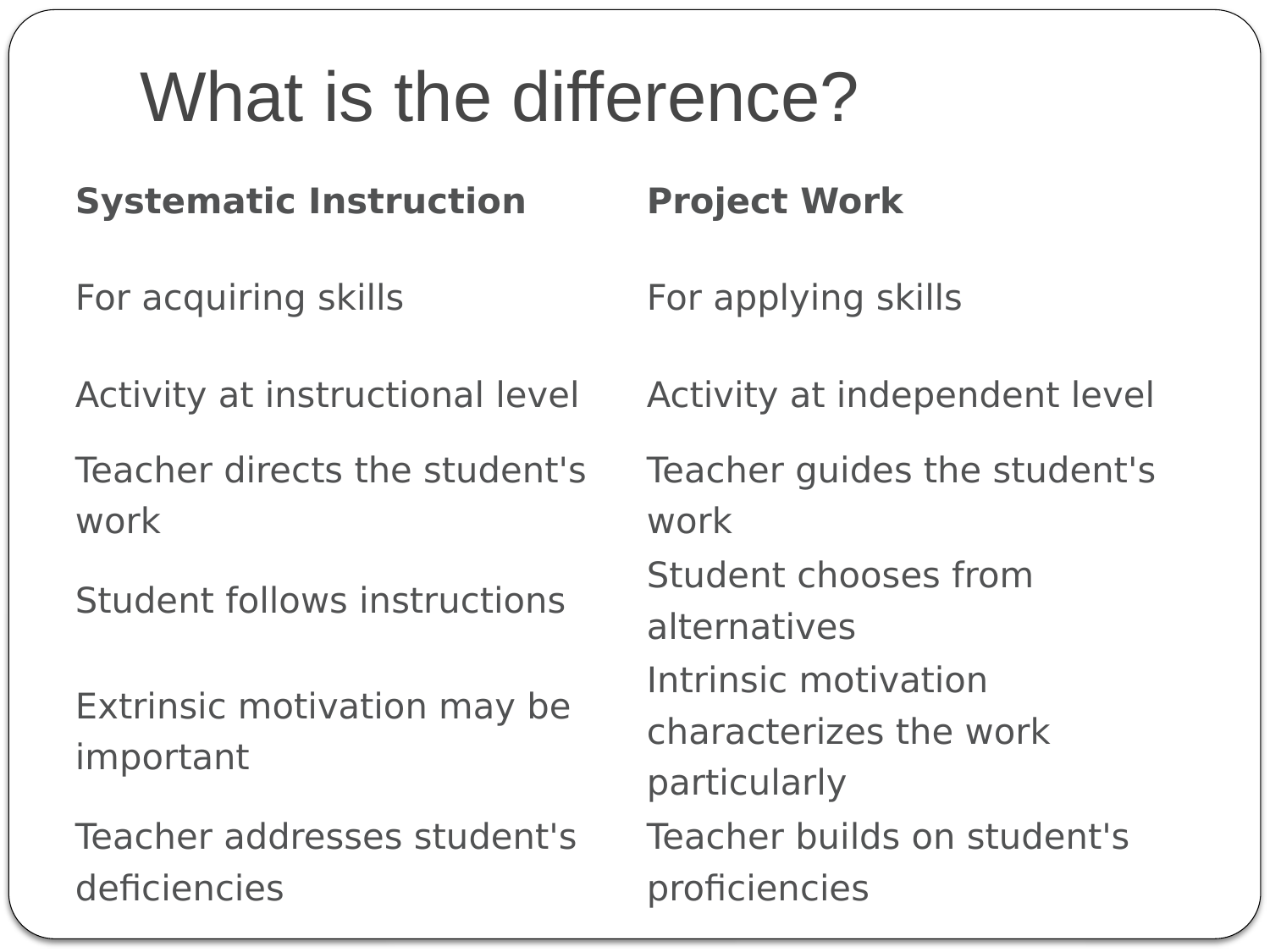

# What is the difference?
| Systematic Instruction | Project Work |
| --- | --- |
| For acquiring skills | For applying skills |
| Activity at instructional level | Activity at independent level |
| Teacher directs the student's work | Teacher guides the student's work |
| Student follows instructions | Student chooses from alternatives |
| Extrinsic motivation may be important | Intrinsic motivation characterizes the work particularly |
| Teacher addresses student's deficiencies | Teacher builds on student's proficiencies |